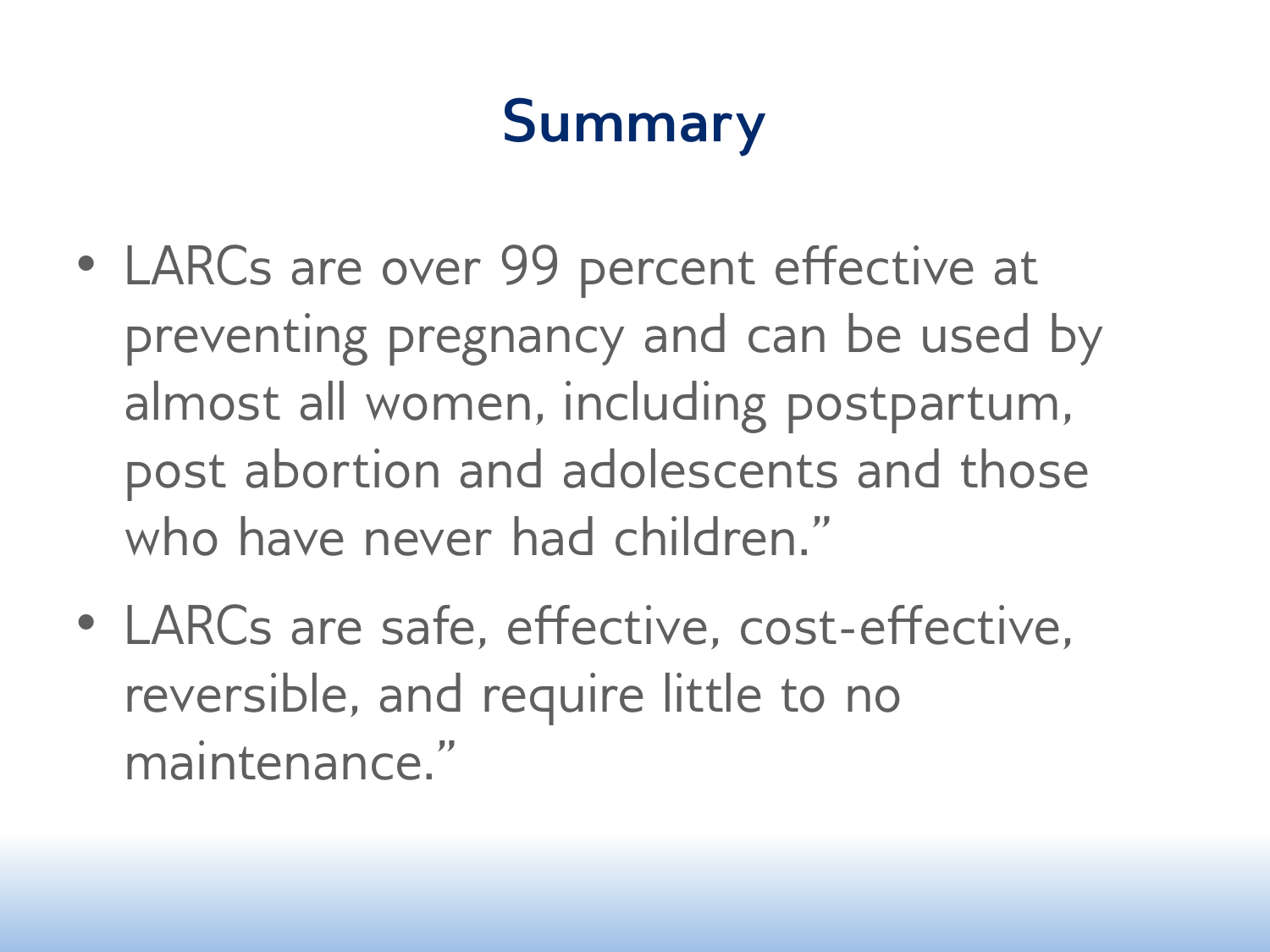

# Summary
LARCs are over 99 percent effective at preventing pregnancy and can be used by almost all women, including postpartum, post abortion and adolescents and those who have never had children.”
LARCs are safe, effective, cost-effective, reversible, and require little to no maintenance.”